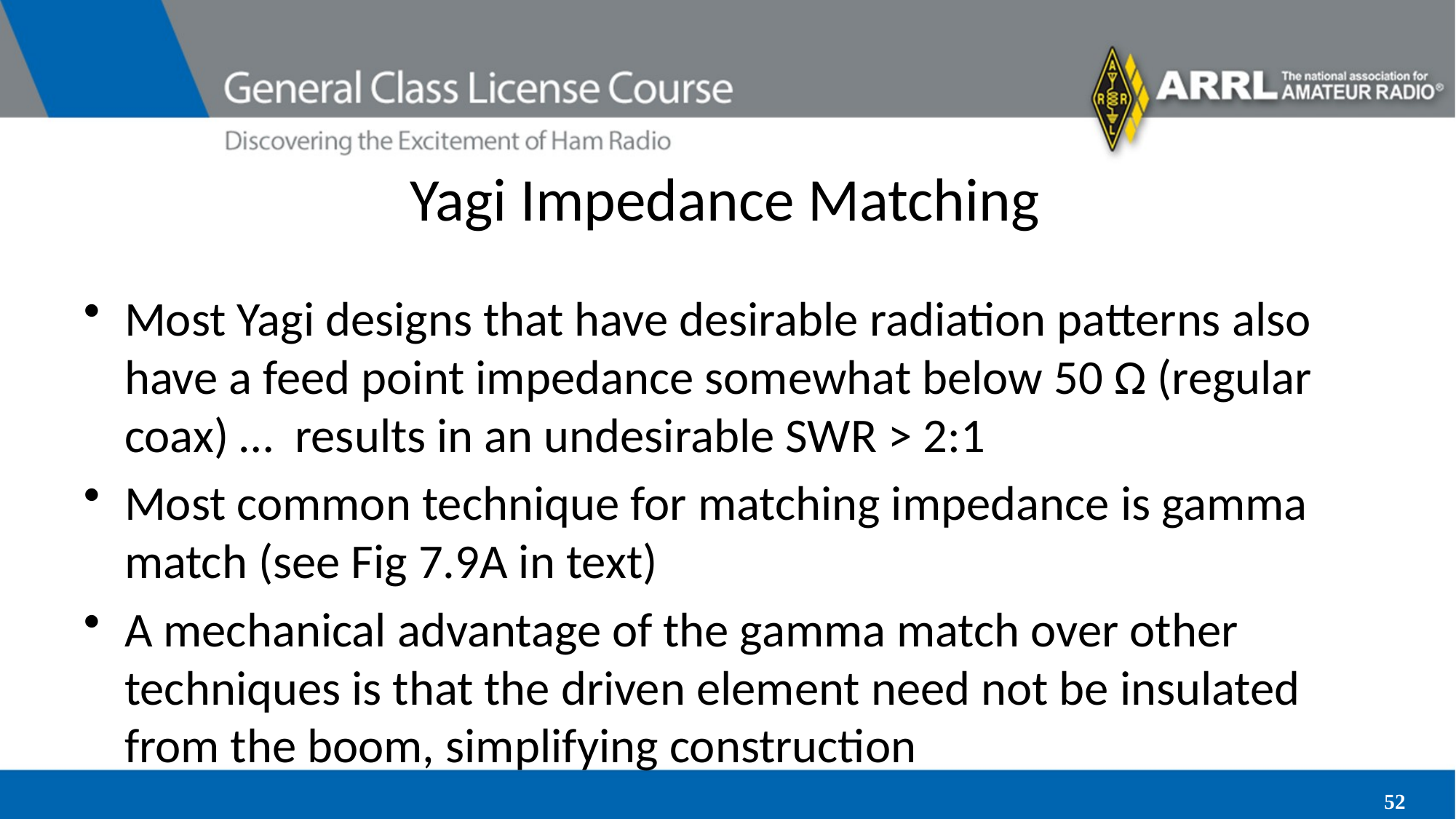

# Yagi Impedance Matching
Most Yagi designs that have desirable radiation patterns also have a feed point impedance somewhat below 50 Ω (regular coax) …  results in an undesirable SWR > 2:1
Most common technique for matching impedance is gamma match (see Fig 7.9A in text)
A mechanical advantage of the gamma match over other techniques is that the driven element need not be insulated from the boom, simplifying construction